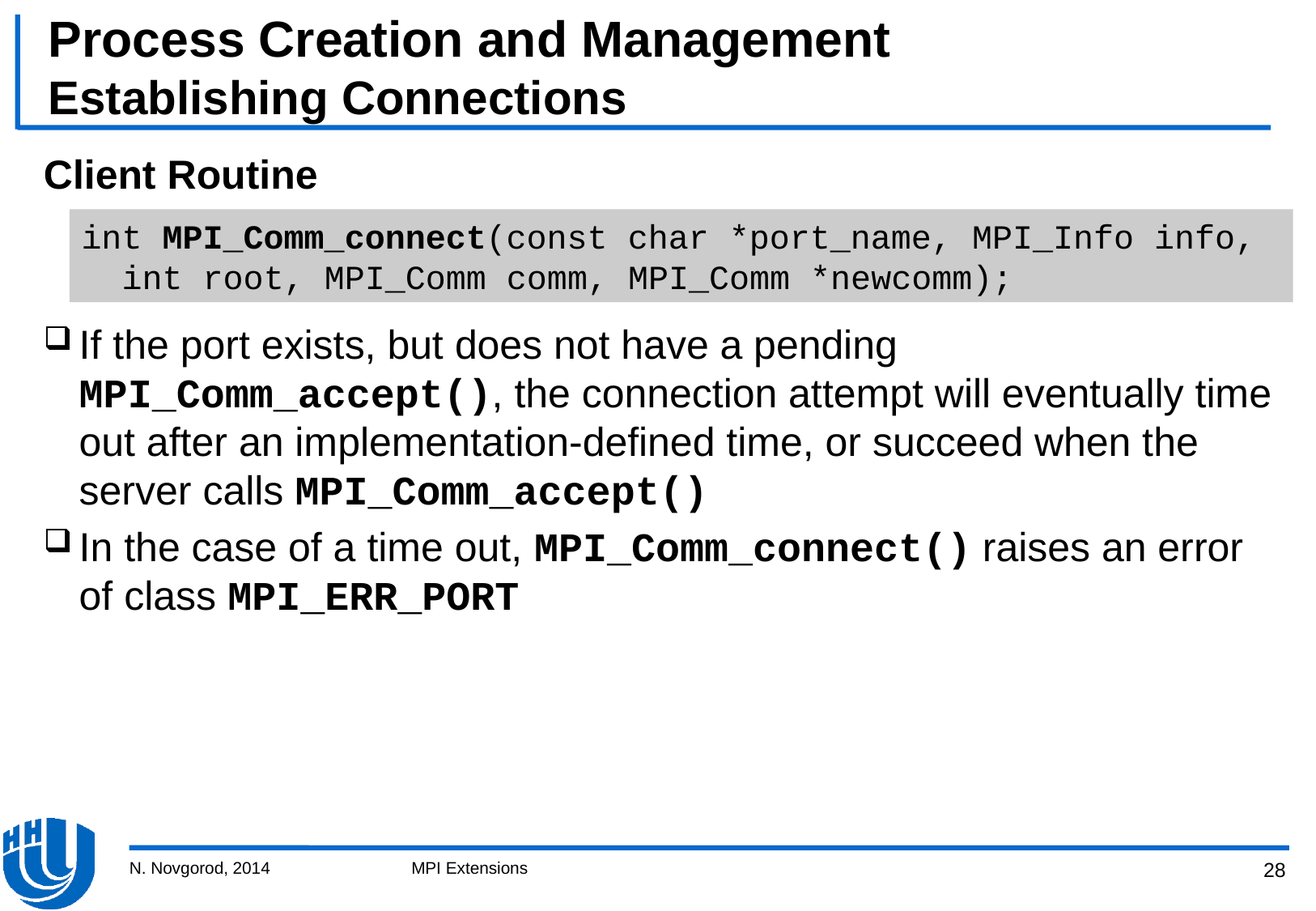

# Process Creation and Management Establishing Connections
Client Routine

If the port exists, but does not have a pending MPI_Comm_accept(), the connection attempt will eventually time out after an implementation-defined time, or succeed when the server calls MPI_Comm_accept()
In the case of a time out, MPI_Comm_connect() raises an error of class MPI_ERR_PORT
int MPI_Comm_connect(const char *port_name, MPI_Info info,
  int root, MPI_Comm comm, MPI_Comm *newcomm);
N. Novgorod, 2014
MPI Extensions
28